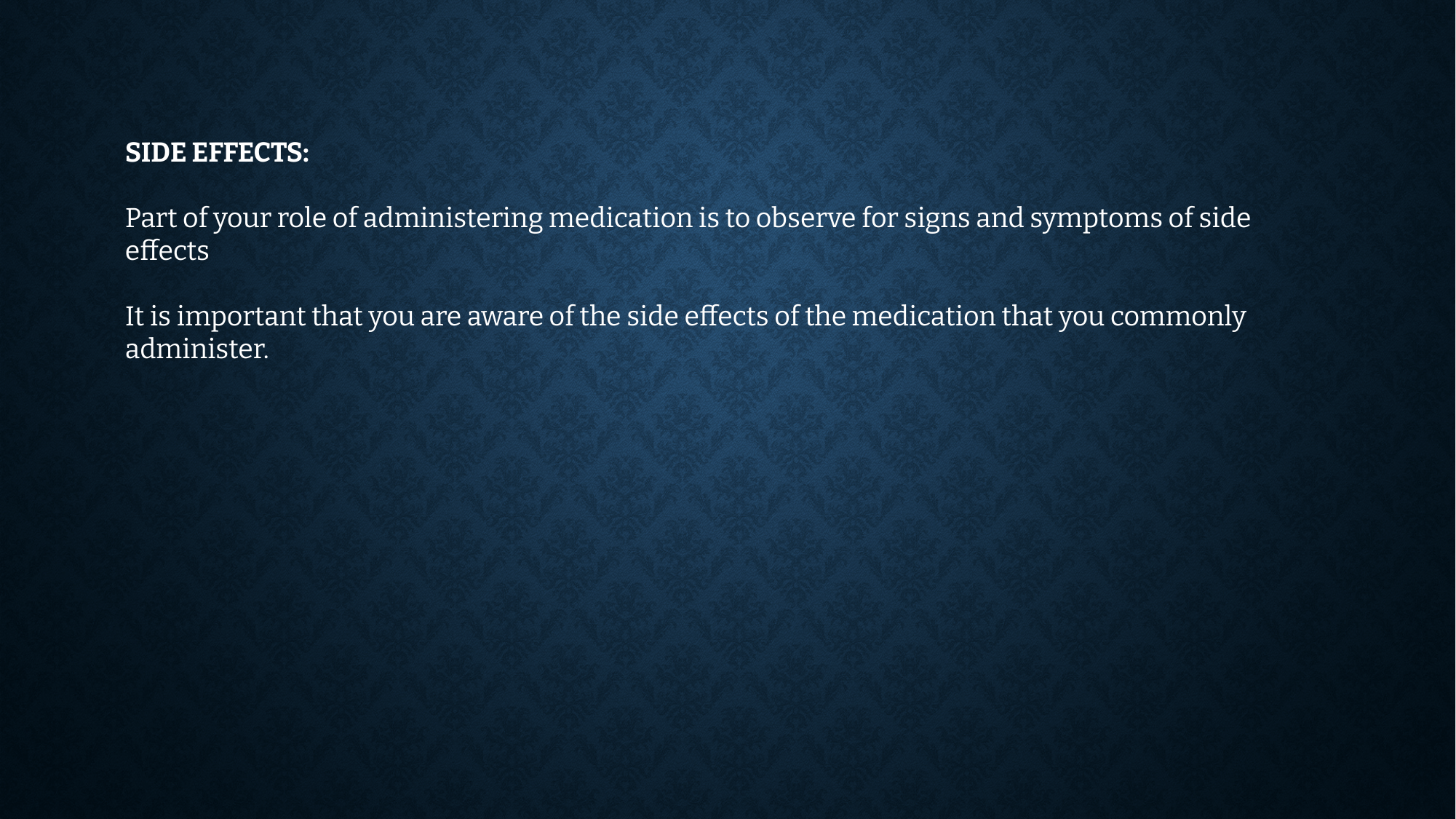

SIDE EFFECTS:

Part of your role of administering medication is to observe for signs and symptoms of side effects

It is important that you are aware of the side effects of the medication that you commonly administer.